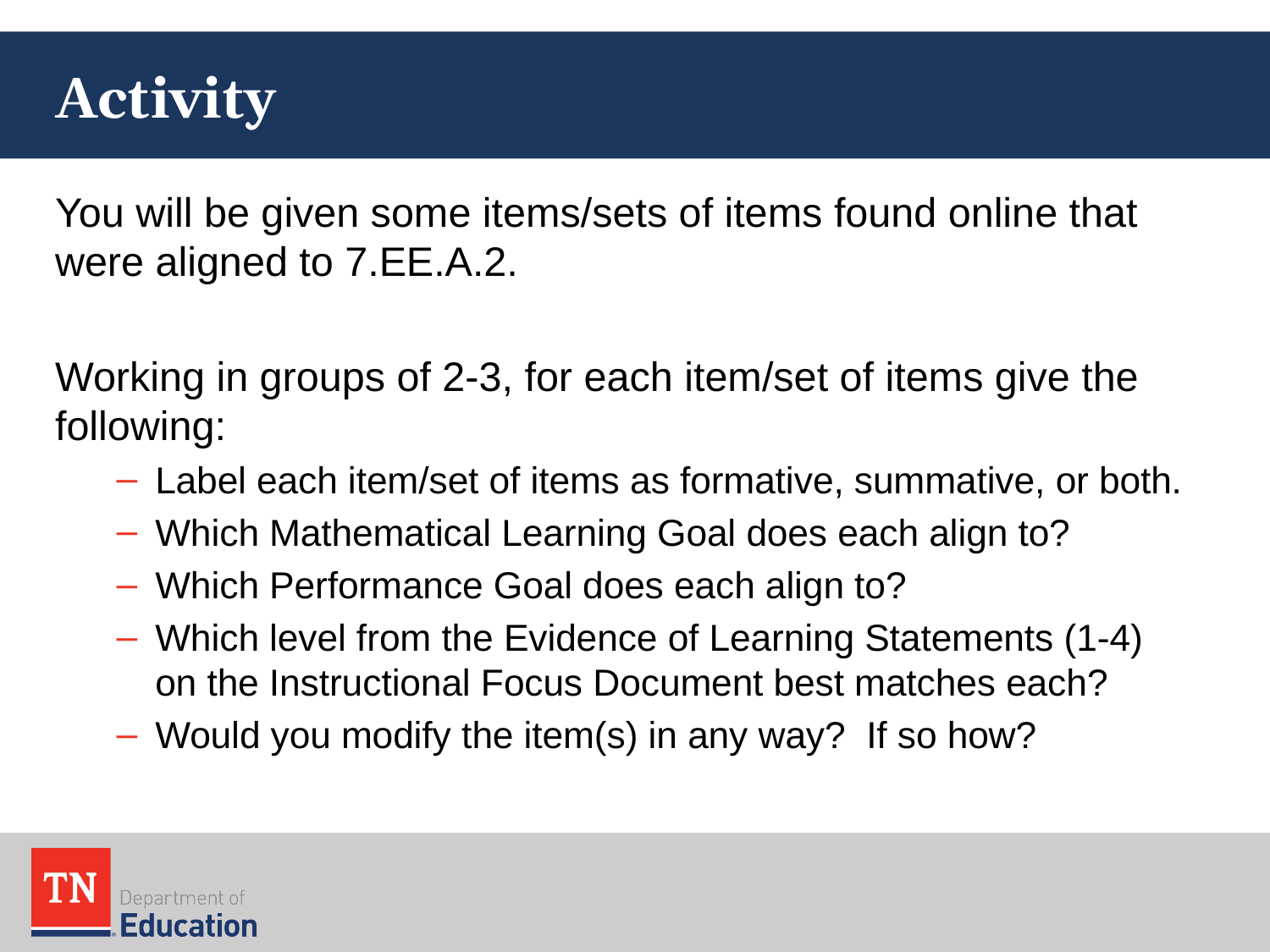

# Activity
You will be given some items/sets of items found online that were aligned to 7.EE.A.2.

Working in groups of 2-3, for each item/set of items give the following:
Label each item/set of items as formative, summative, or both.
Which Mathematical Learning Goal does each align to?
Which Performance Goal does each align to?
Which level from the Evidence of Learning Statements (1-4) on the Instructional Focus Document best matches each?
Would you modify the item(s) in any way?  If so how?